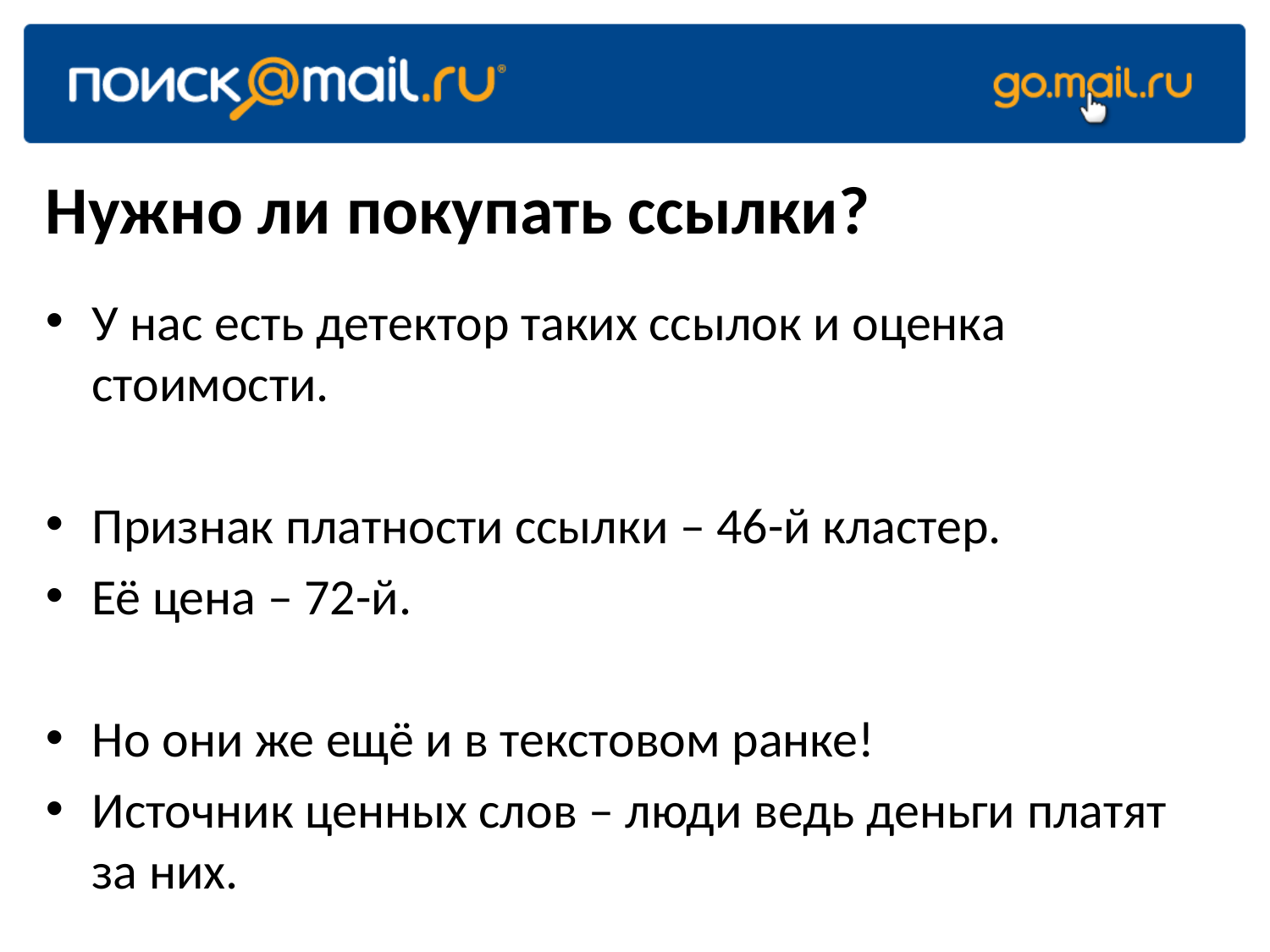

# Нужно ли покупать ссылки?
У нас есть детектор таких ссылок и оценка стоимости.

Признак платности ссылки – 46-й кластер.
Её цена – 72-й.

Но они же ещё и в текстовом ранке!
Источник ценных слов – люди ведь деньги платят за них.